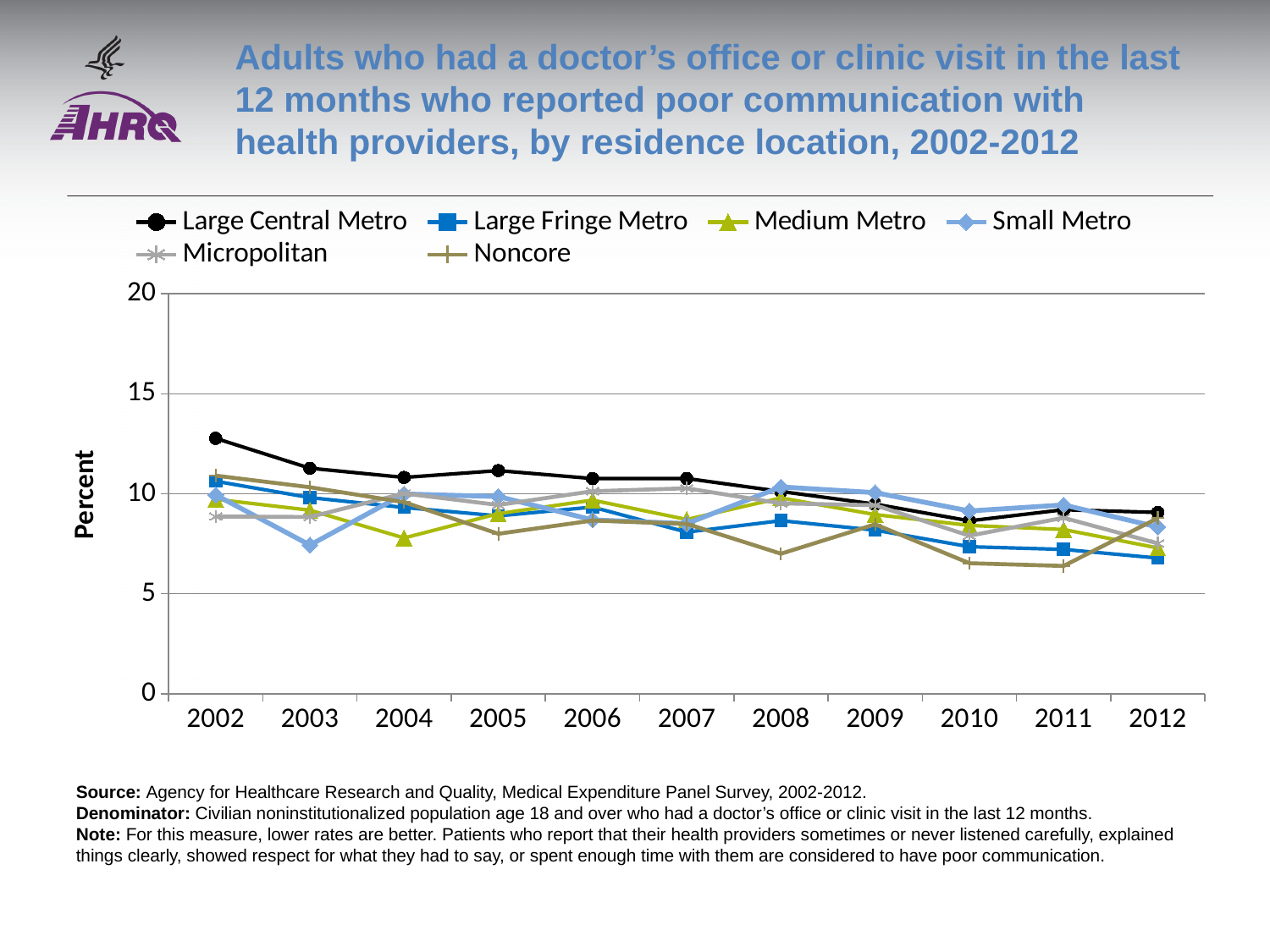

# Adults who had a doctor’s office or clinic visit in the last 12 months who reported poor communication with health providers, by residence location, 2002-2012

### Chart

| Category | Large Central Metro | Large Fringe Metro | Medium Metro | Small Metro | Micropolitan | Noncore |
|---|---|---|---|---|---|---|
| 2002 | 12.7703 | 10.624 | 9.722 | 9.937800000000001 | 8.858600000000003 | 10.9063 |
| 2003 | 11.2766 | 9.806400000000002 | 9.177299999999999 | 7.4328 | 8.836200000000002 | 10.3246 |
| 2004 | 10.813700000000003 | 9.312000000000001 | 7.7887 | 9.9867 | 10.014800000000001 | 9.5776 |
| 2005 | 11.157 | 8.891200000000001 | 9.0044 | 9.858300000000002 | 9.4359 | 7.9973 |
| 2006 | 10.757200000000001 | 9.332 | 9.68 | 8.6927 | 10.123700000000001 | 8.659400000000002 |
| 2007 | 10.7597 | 8.079600000000003 | 8.710999999999999 | 8.5059 | 10.2711 | 8.4945 |
| 2008 | 10.111099999999999 | 8.653 | 9.787899999999999 | 10.3393 | 9.517100000000001 | 7.0014 |
| 2009 | 9.478299999999999 | 8.180200000000001 | 8.9571 | 10.053900000000002 | 9.426200000000001 | 8.470500000000003 |
| 2010 | 8.643899999999999 | 7.3516 | 8.414000000000001 | 9.138000000000002 | 7.901200000000001 | 6.527299999999999 |
| 2011 | 9.199900000000001 | 7.2162 | 8.209 | 9.439 | 8.7981 | 6.3883 |
| 2012 | 9.0638 | 6.7829 | 7.2888 | 8.335700000000003 | 7.514499999999999 | 8.780800000000001 |
Source: Agency for Healthcare Research and Quality, Medical Expenditure Panel Survey, 2002-2012.
Denominator: Civilian noninstitutionalized population age 18 and over who had a doctor’s office or clinic visit in the last 12 months.
Note: For this measure, lower rates are better. Patients who report that their health providers sometimes or never listened carefully, explained things clearly, showed respect for what they had to say, or spent enough time with them are considered to have poor communication.